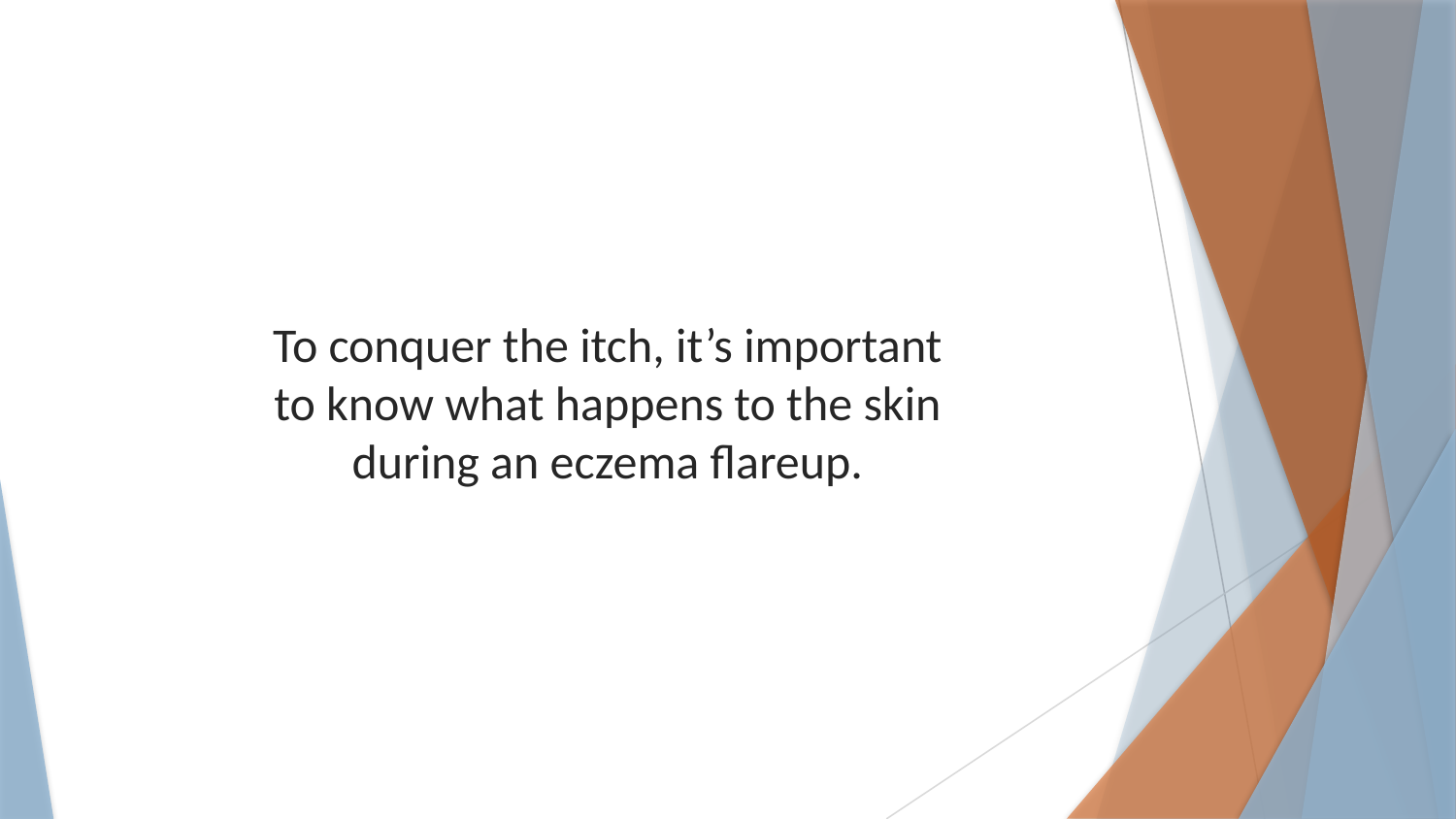

To conquer the itch, it’s important to know what happens to the skin during an eczema flareup.